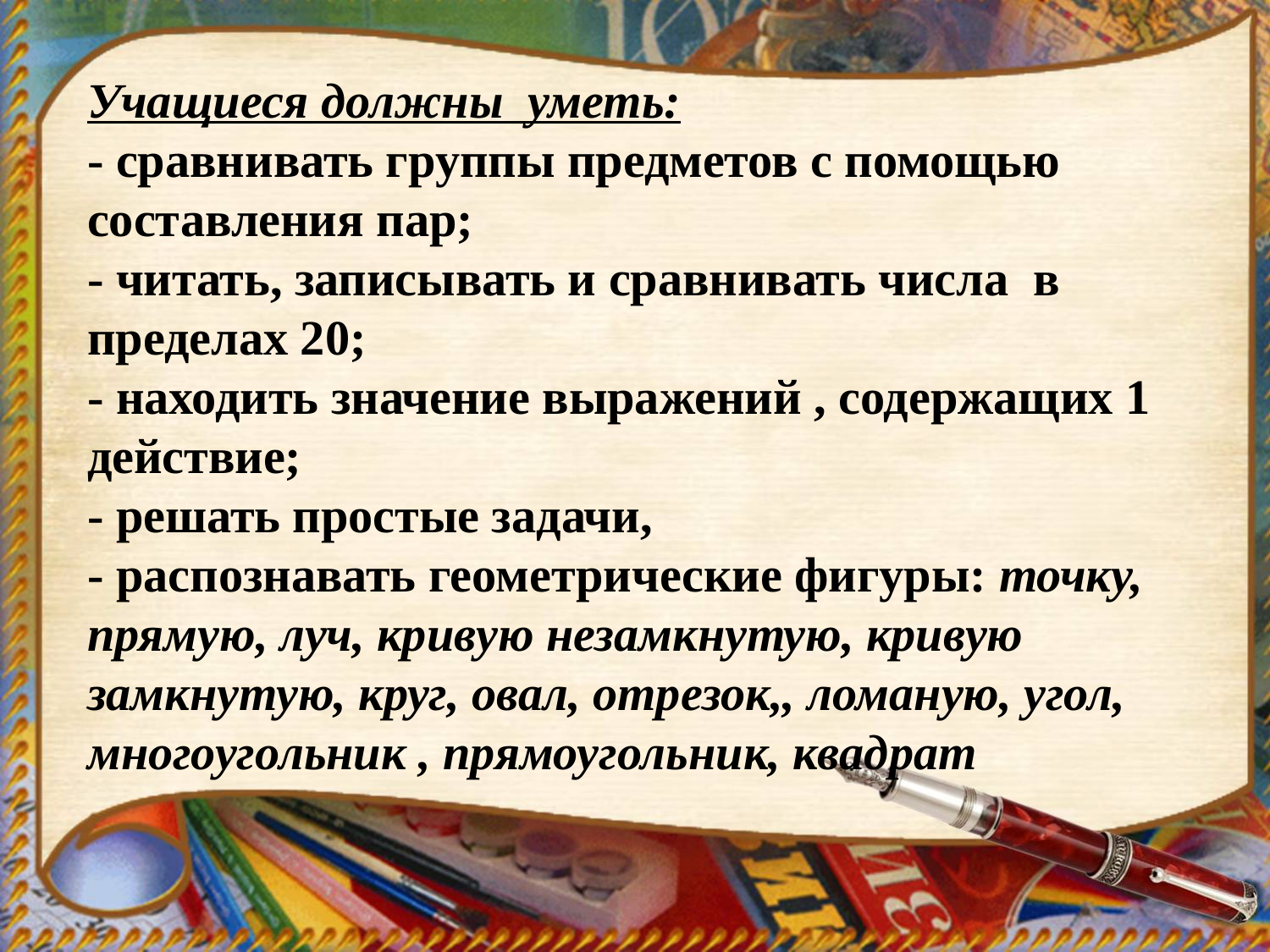

Учащиеся должны  уметь:
- сравнивать группы предметов с помощью составления пар;
- читать, записывать и сравнивать числа  в пределах 20;
- находить значение выражений , содержащих 1 действие;
- решать простые задачи,
- распознавать геометрические фигуры: точку, прямую, луч, кривую незамкнутую, кривую замкнутую, круг, овал, отрезок,, ломаную, угол, многоугольник , прямоугольник, квадрат